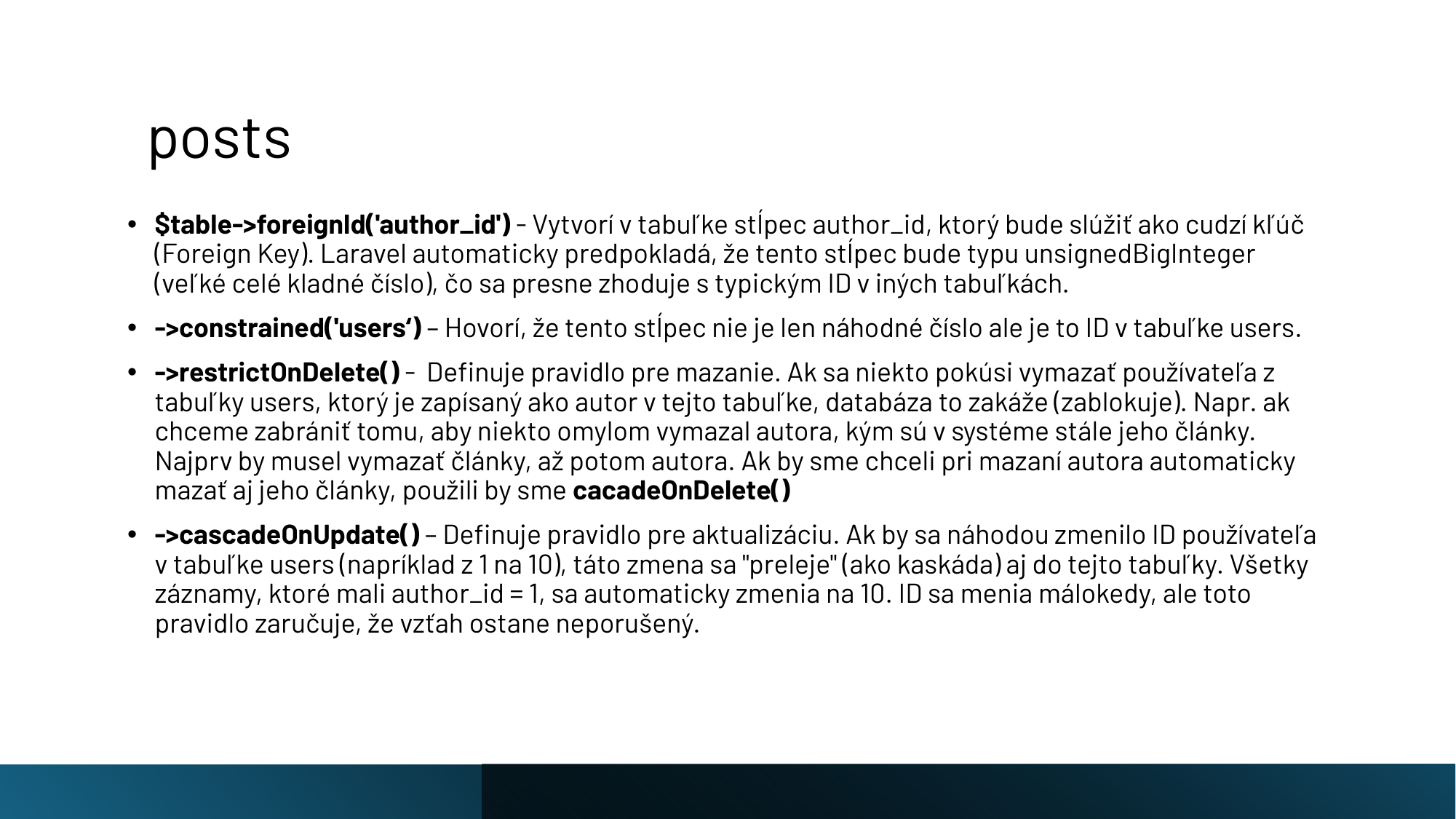

# posts
$table->foreignId('author_id') - Vytvorí v tabuľke stĺpec author_id, ktorý bude slúžiť ako cudzí kľúč (Foreign Key). Laravel automaticky predpokladá, že tento stĺpec bude typu unsignedBigInteger (veľké celé kladné číslo), čo sa presne zhoduje s typickým ID v iných tabuľkách.
->constrained('users‘) – Hovorí, že tento stĺpec nie je len náhodné číslo ale je to ID v tabuľke users.
->restrictOnDelete() -  Definuje pravidlo pre mazanie. Ak sa niekto pokúsi vymazať používateľa z tabuľky users, ktorý je zapísaný ako autor v tejto tabuľke, databáza to zakáže (zablokuje). Napr. ak chceme zabrániť tomu, aby niekto omylom vymazal autora, kým sú v systéme stále jeho články. Najprv by musel vymazať články, až potom autora. Ak by sme chceli pri mazaní autora automaticky mazať aj jeho články, použili by sme cacadeOnDelete()
->cascadeOnUpdate() – Definuje pravidlo pre aktualizáciu. Ak by sa náhodou zmenilo ID používateľa v tabuľke users (napríklad z 1 na 10), táto zmena sa "preleje" (ako kaskáda) aj do tejto tabuľky. Všetky záznamy, ktoré mali author_id = 1, sa automaticky zmenia na 10. ID sa menia málokedy, ale toto pravidlo zaručuje, že vzťah ostane neporušený.